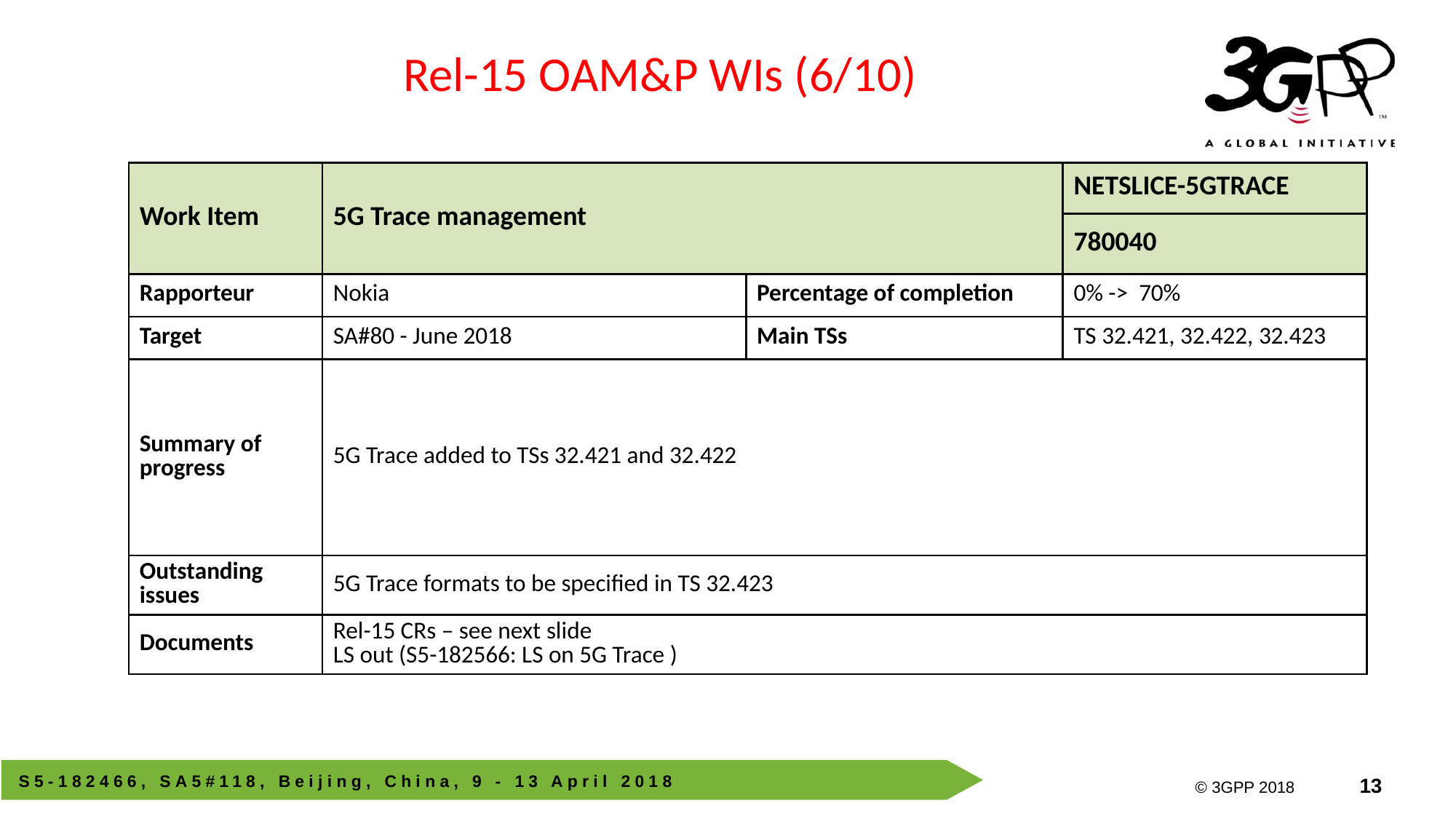

Rel-15 OAM&P WIs (6/10)
| Work Item | 5G Trace management |  | NETSLICE-5GTRACE |
| --- | --- | --- | --- |
|  |  |  | 780040 |
| Rapporteur | Nokia | Percentage of completion | 0% -> 70% |
| Target | SA#80 - June 2018 | Main TSs | TS 32.421, 32.422, 32.423 |
| Summary of progress | 5G Trace added to TSs 32.421 and 32.422 |  |  |
| Outstanding issues | 5G Trace formats to be specified in TS 32.423 |  |  |
| Documents | Rel-15 CRs – see next slide LS out (S5-182566: LS on 5G Trace ) |  |  |